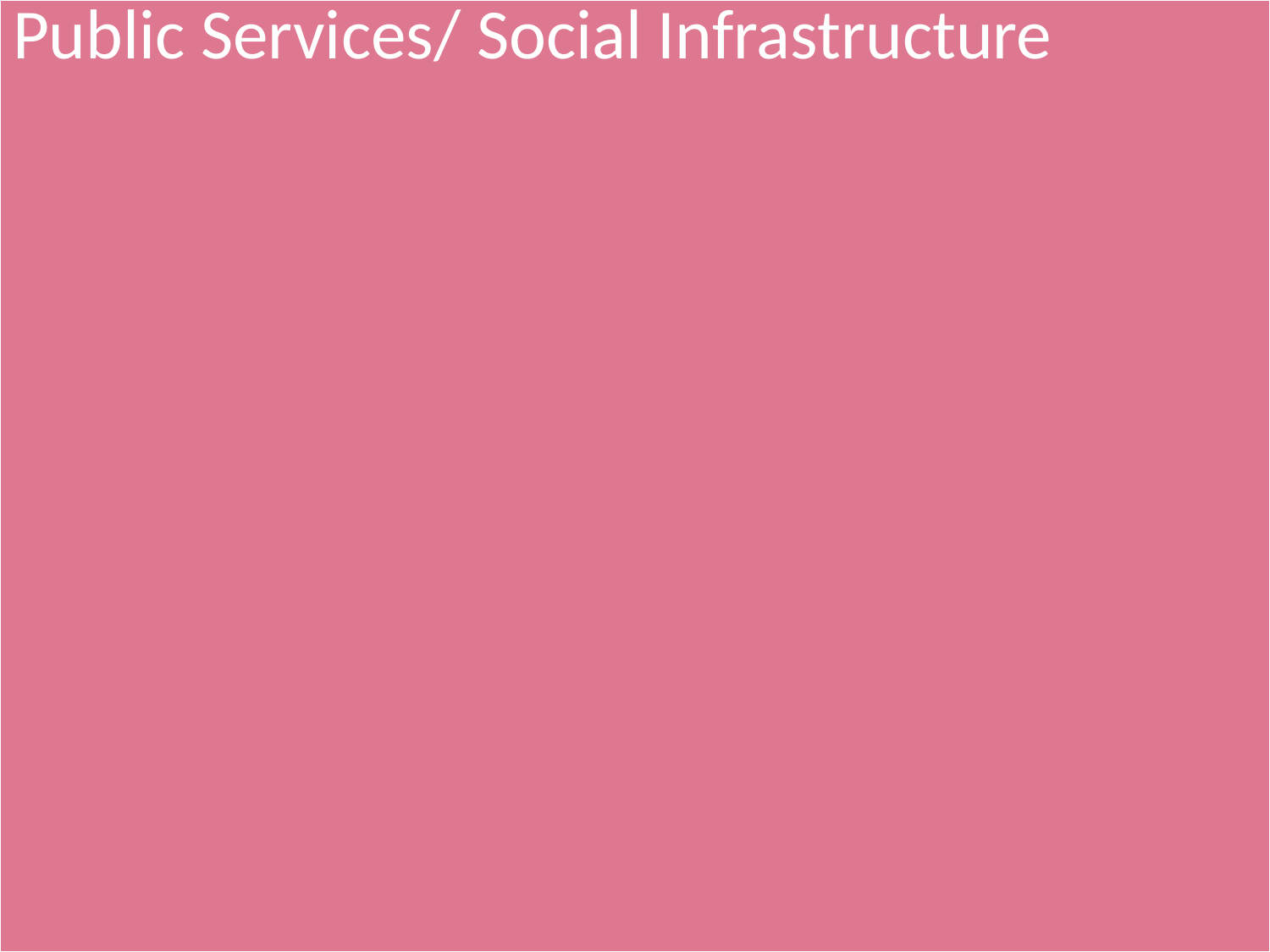

| Public Services/ Social Infrastructure |
| --- |
#
Impact on living standards

Impact on living standards
Impact on time-use
Impact on employment